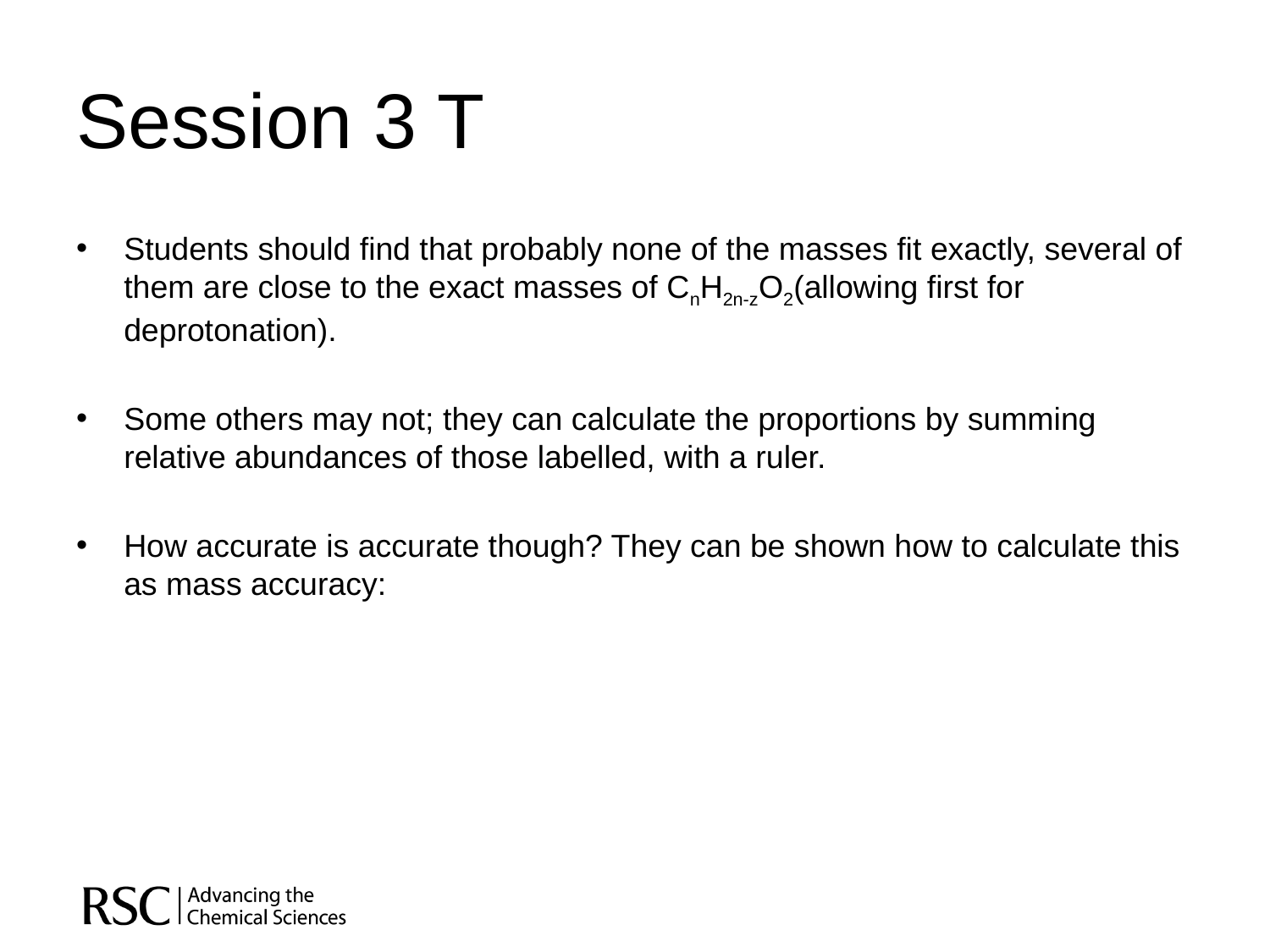

# Session 3 T
Students should find that probably none of the masses fit exactly, several of them are close to the exact masses of CnH2n-zO2(allowing first for deprotonation).

Some others may not; they can calculate the proportions by summing relative abundances of those labelled, with a ruler.

How accurate is accurate though? They can be shown how to calculate this as mass accuracy: